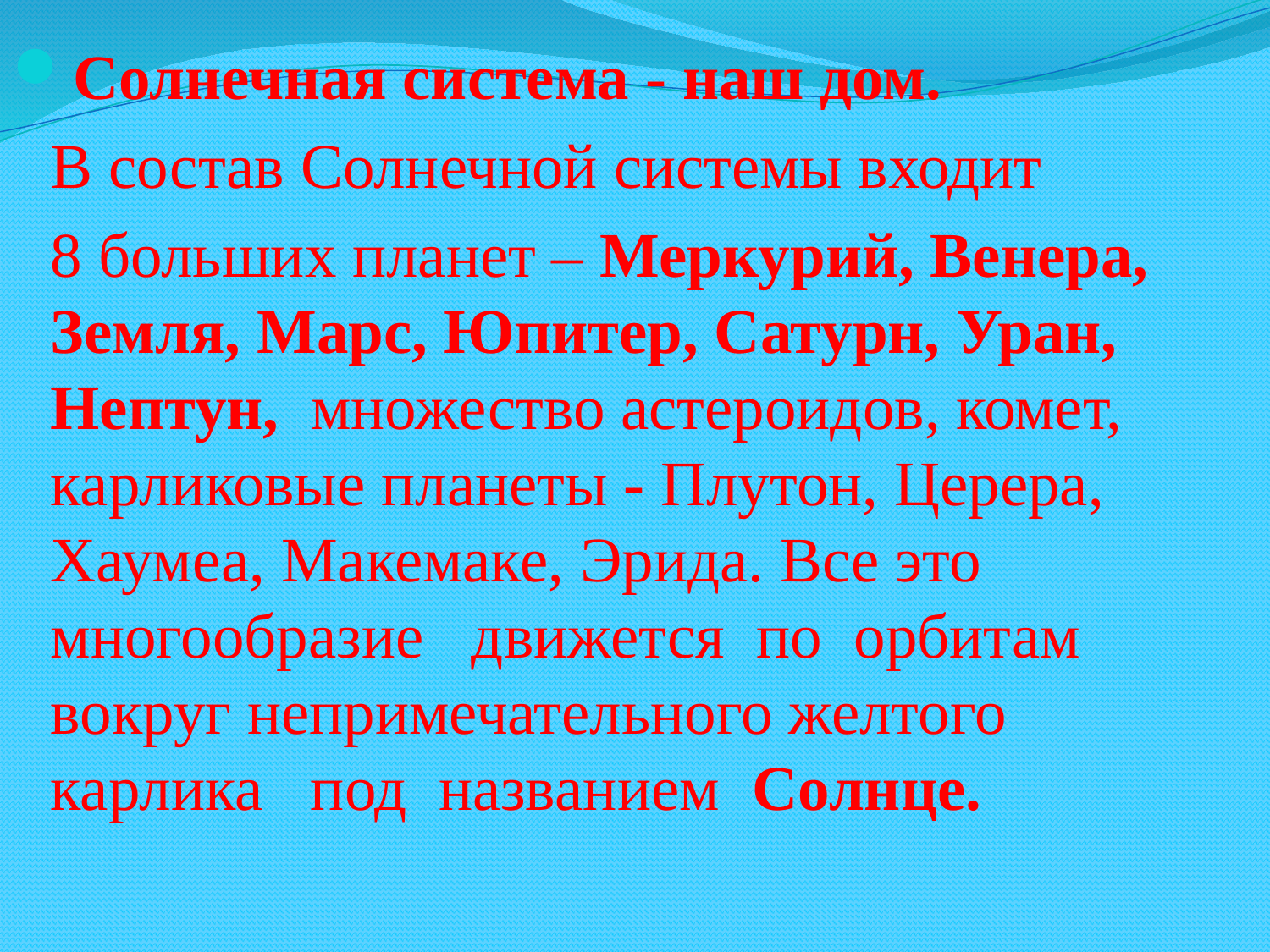

Солнечная система - наш дом.
	В состав Солнечной системы входит
	8 больших планет – Меркурий, Венера, Земля, Марс, Юпитер, Сатурн, Уран, Нептун,  множество астероидов, комет, карликовые планеты - Плутон, Церера, Хаумеа, Макемаке, Эрида. Все это многообразие   движется  по  орбитам вокруг непримечательного желтого карлика   под  названием  Солнце.